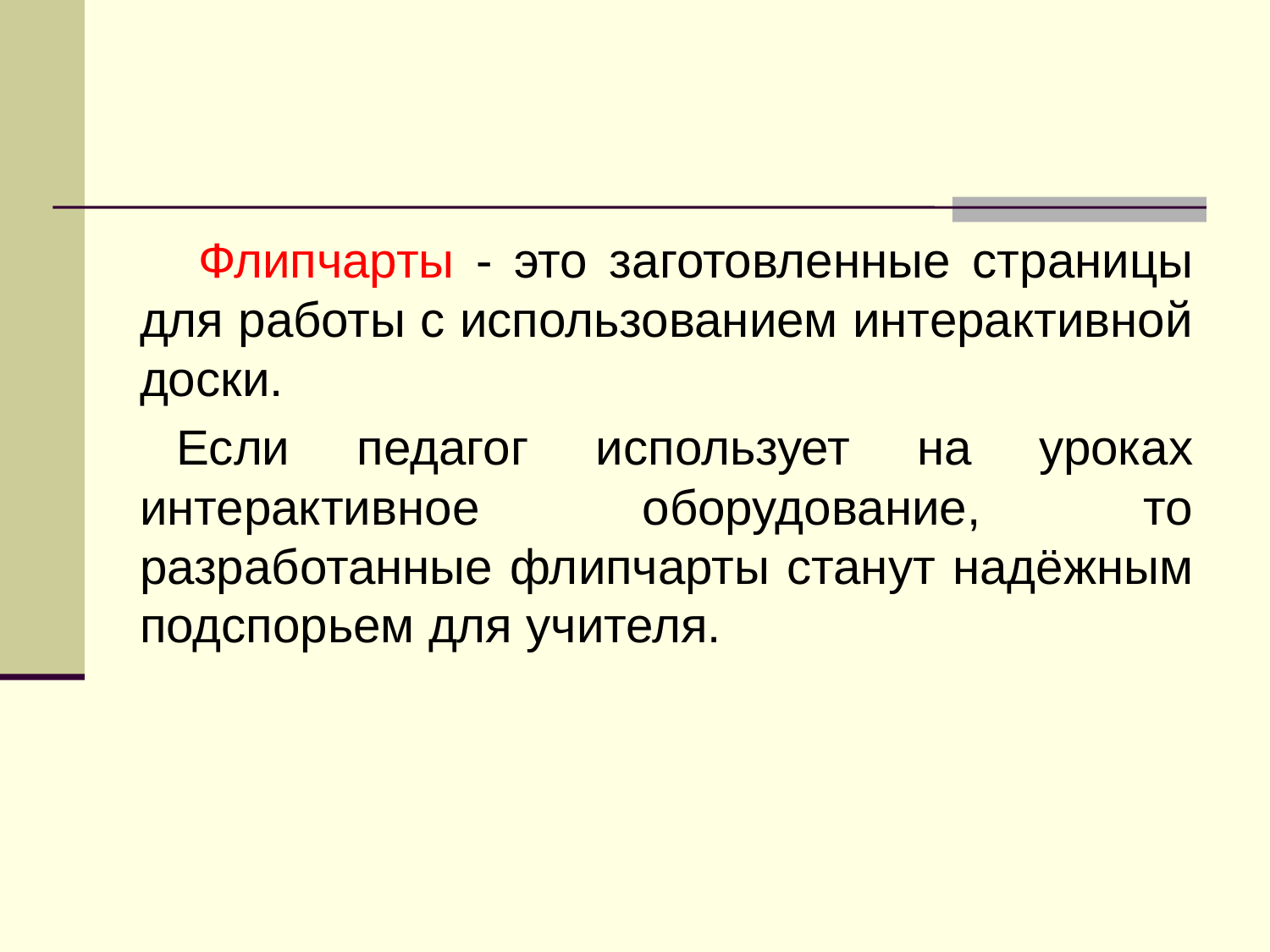

Флипчарты - это заготовленные страницы для работы с использованием интерактивной доски.
Если педагог использует на уроках интерактивное оборудование, то разработанные флипчарты станут надёжным подспорьем для учителя.